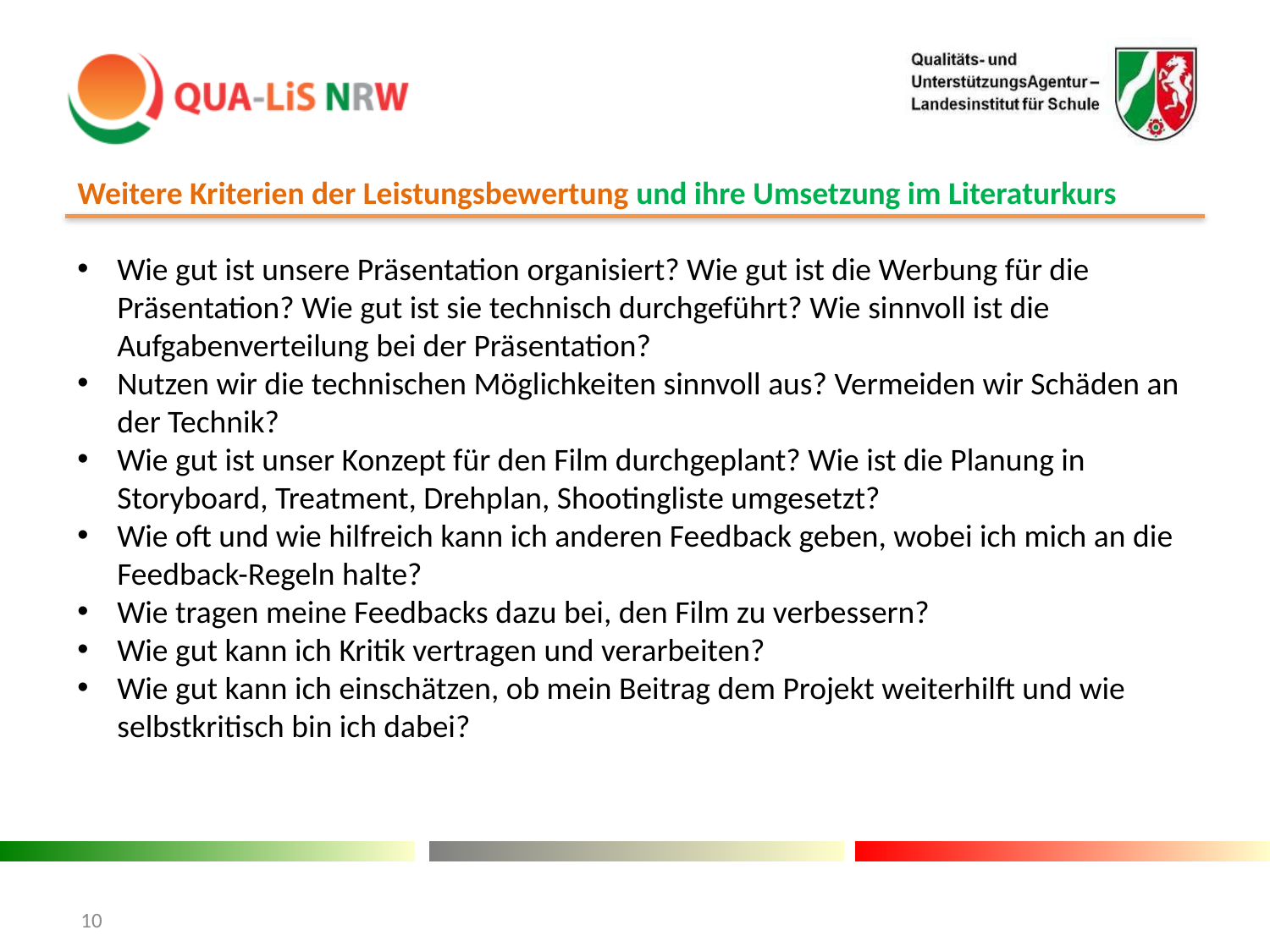

Weitere Kriterien der Leistungsbewertung und ihre Umsetzung im Literaturkurs

Wie gut ist unsere Präsentation organisiert? Wie gut ist die Werbung für die Präsentation? Wie gut ist sie technisch durchgeführt? Wie sinnvoll ist die Aufgabenverteilung bei der Präsentation?
Nutzen wir die technischen Möglichkeiten sinnvoll aus? Vermeiden wir Schäden an der Technik?
Wie gut ist unser Konzept für den Film durchgeplant? Wie ist die Planung in Storyboard, Treatment, Drehplan, Shootingliste umgesetzt?
Wie oft und wie hilfreich kann ich anderen Feedback geben, wobei ich mich an die Feedback-Regeln halte?
Wie tragen meine Feedbacks dazu bei, den Film zu verbessern?
Wie gut kann ich Kritik vertragen und verarbeiten?
Wie gut kann ich einschätzen, ob mein Beitrag dem Projekt weiterhilft und wie selbstkritisch bin ich dabei?
10